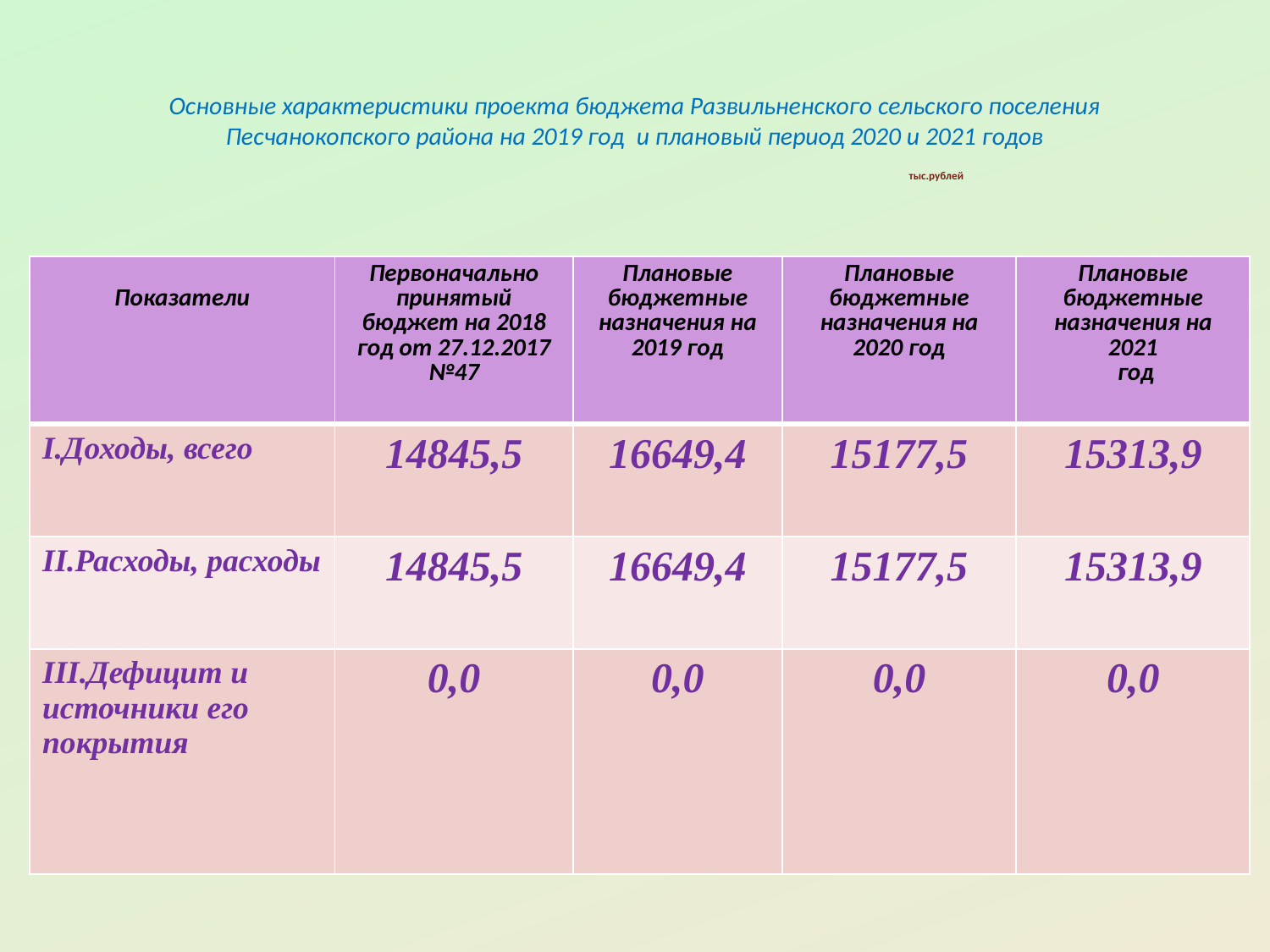

# Основные характеристики проекта бюджета Развильненского сельского поселения Песчанокопского района на 2019 год  и плановый период 2020 и 2021 годов тыс.рублей
| Показатели | Первоначально принятый бюджет на 2018 год от 27.12.2017 №47 | Плановые бюджетные назначения на 2019 год | Плановые бюджетные назначения на 2020 год | Плановые бюджетные назначения на 2021 год |
| --- | --- | --- | --- | --- |
| I.Доходы, всего | 14845,5 | 16649,4 | 15177,5 | 15313,9 |
| II.Расходы, расходы | 14845,5 | 16649,4 | 15177,5 | 15313,9 |
| III.Дефицит и источники его покрытия | 0,0 | 0,0 | 0,0 | 0,0 |